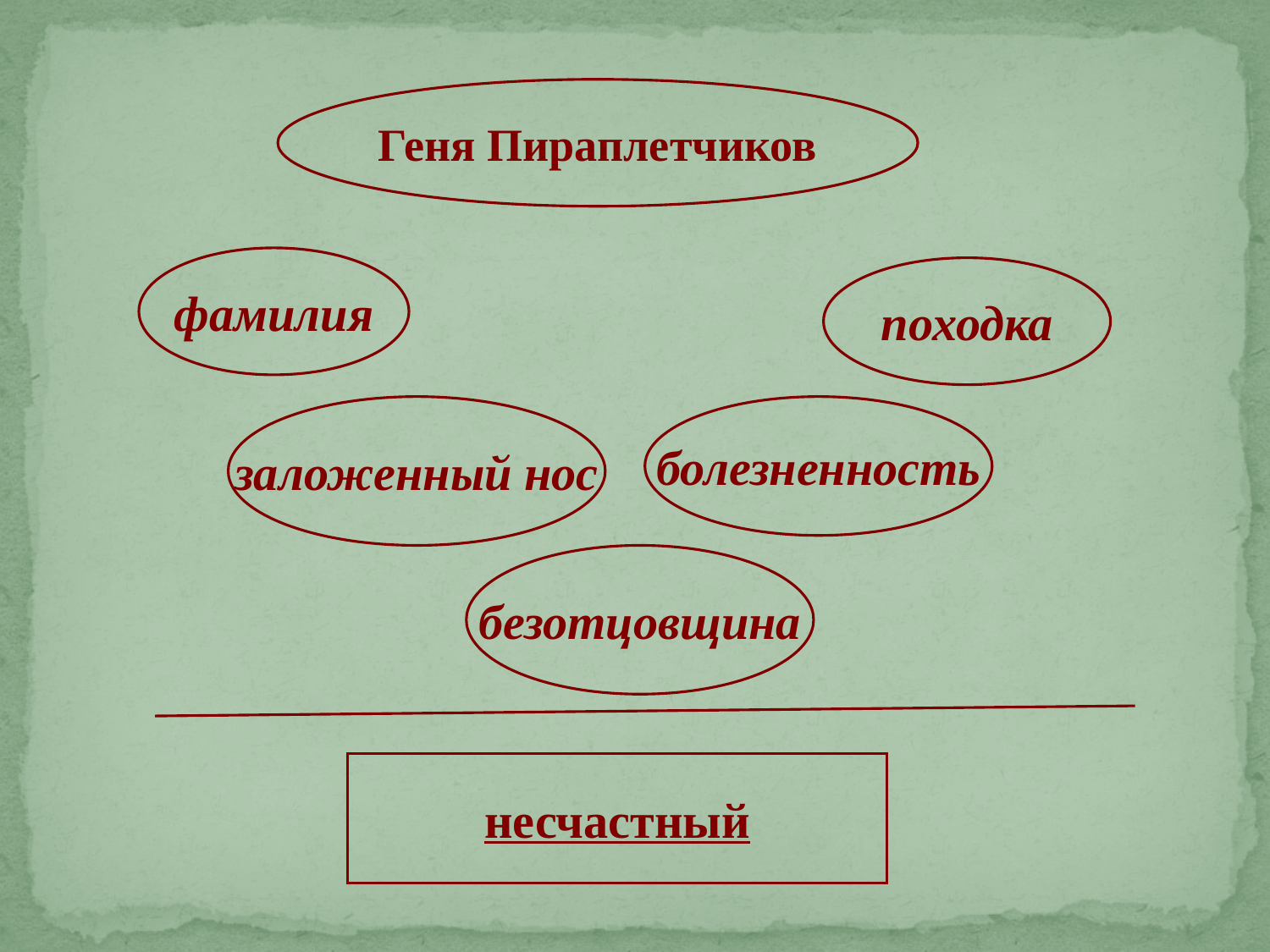

Геня Пираплетчиков
фамилия
походка
заложенный нос
болезненность
безотцовщина

несчастный